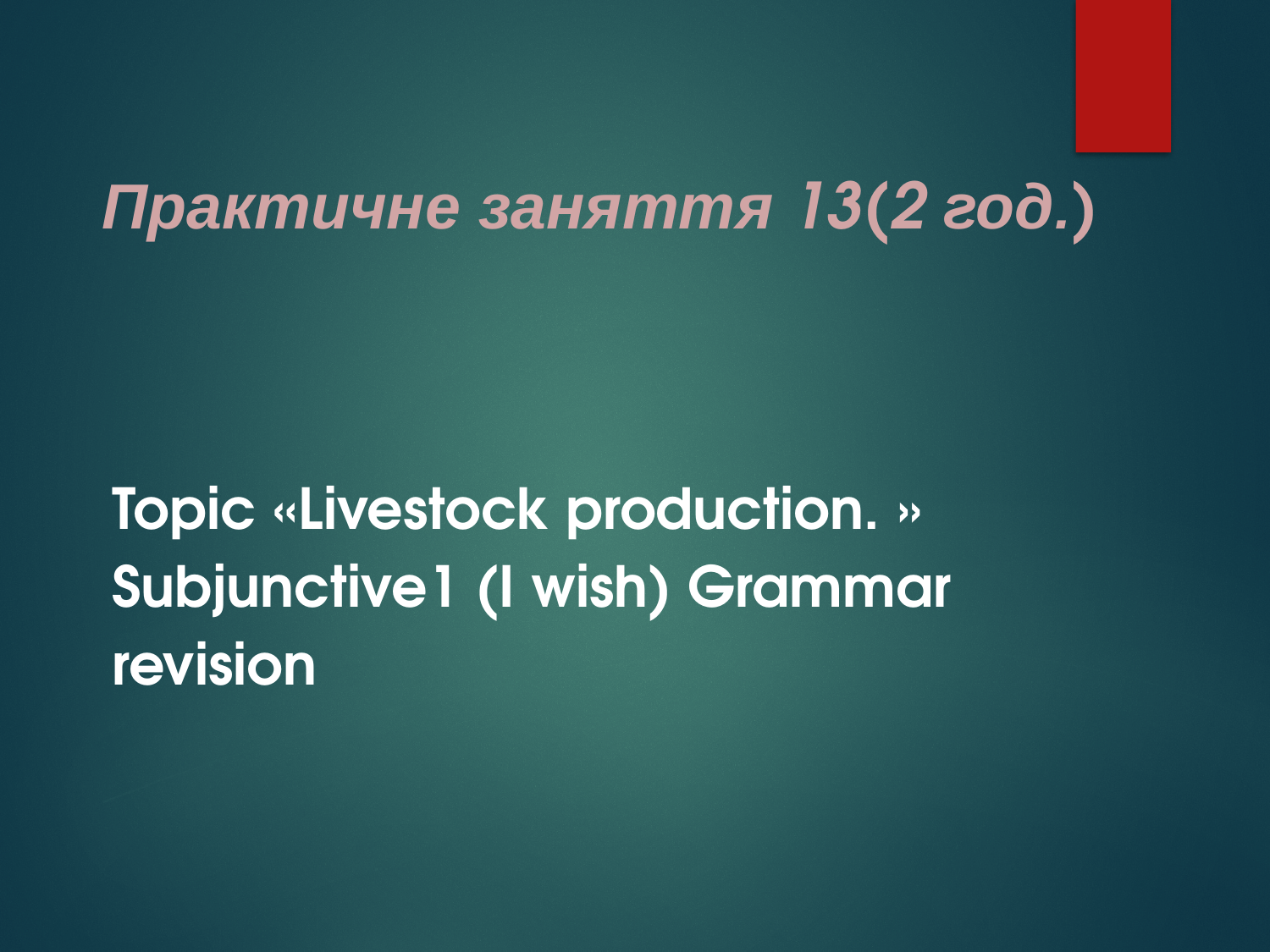

# Практичне заняття 13(2 год.)
Topic «Livestock production. » Subjunctive1 (I wish) Grammar revision